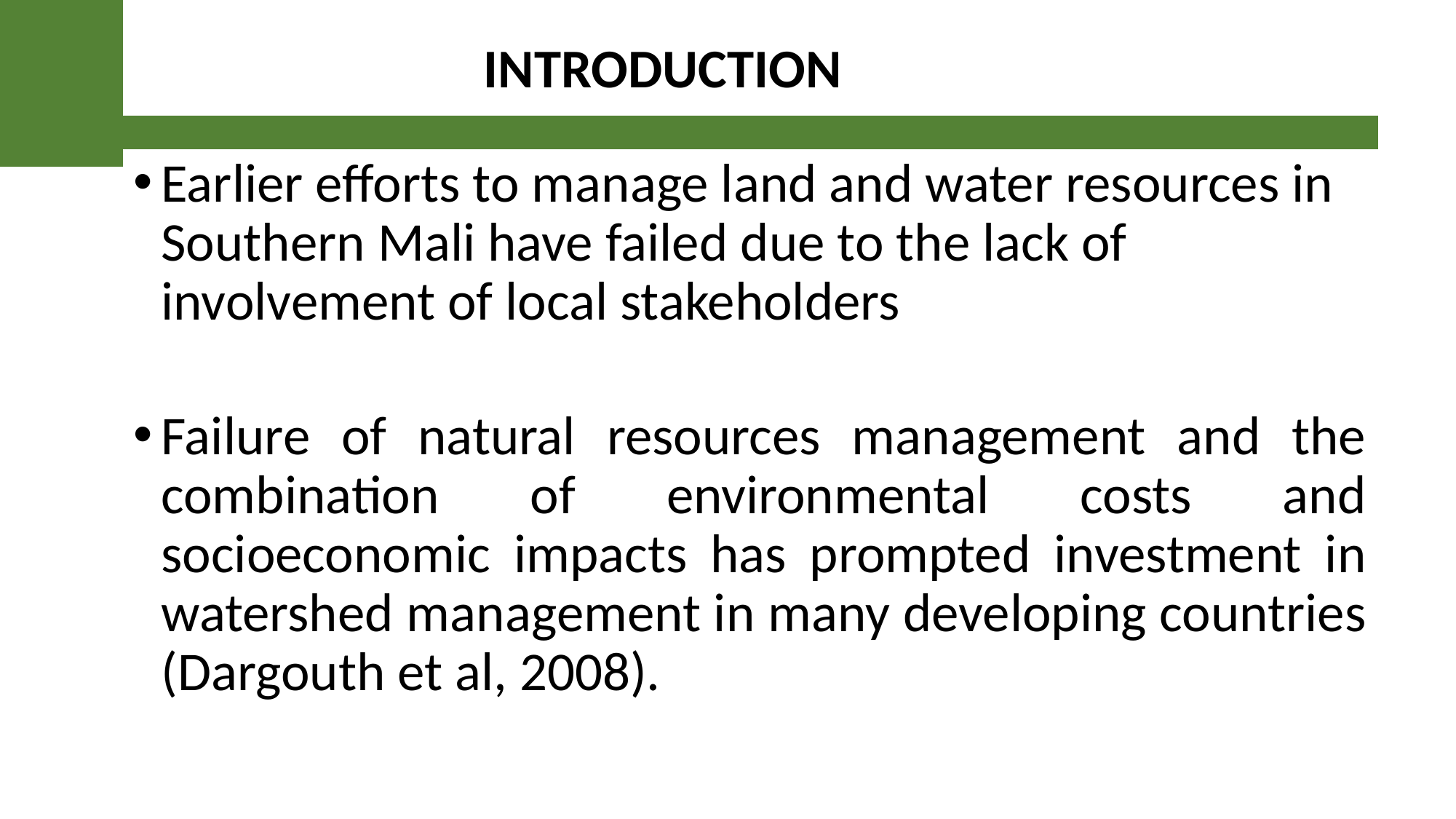

INTRODUCTION

Earlier efforts to manage land and water resources in Southern Mali have failed due to the lack of involvement of local stakeholders

Failure of natural resources management and the combination of environmental costs and socioeconomic impacts has prompted investment in watershed management in many developing countries (Dargouth et al, 2008).